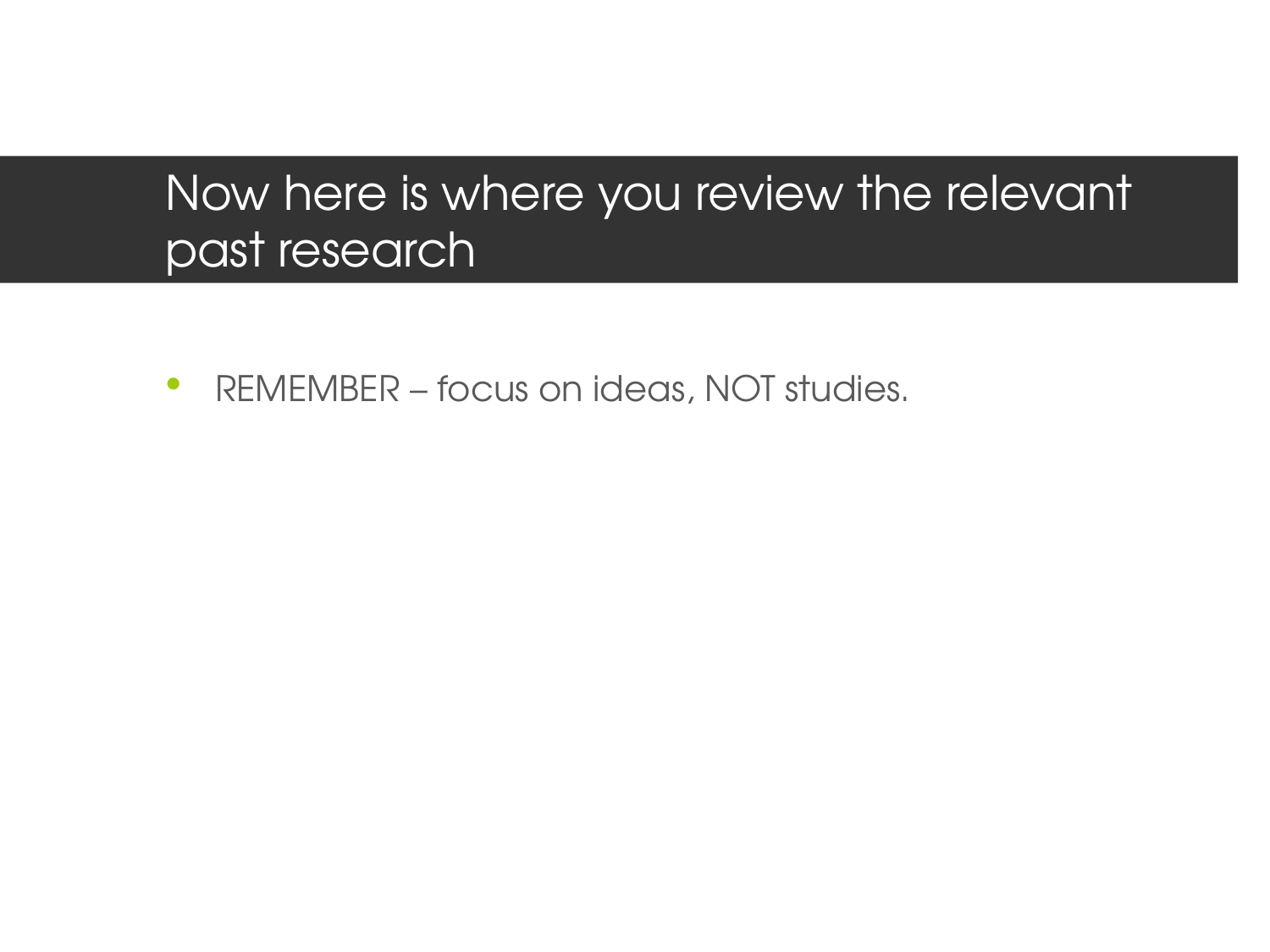

# Now here is where you review the relevant past research
REMEMBER – focus on ideas, NOT studies.